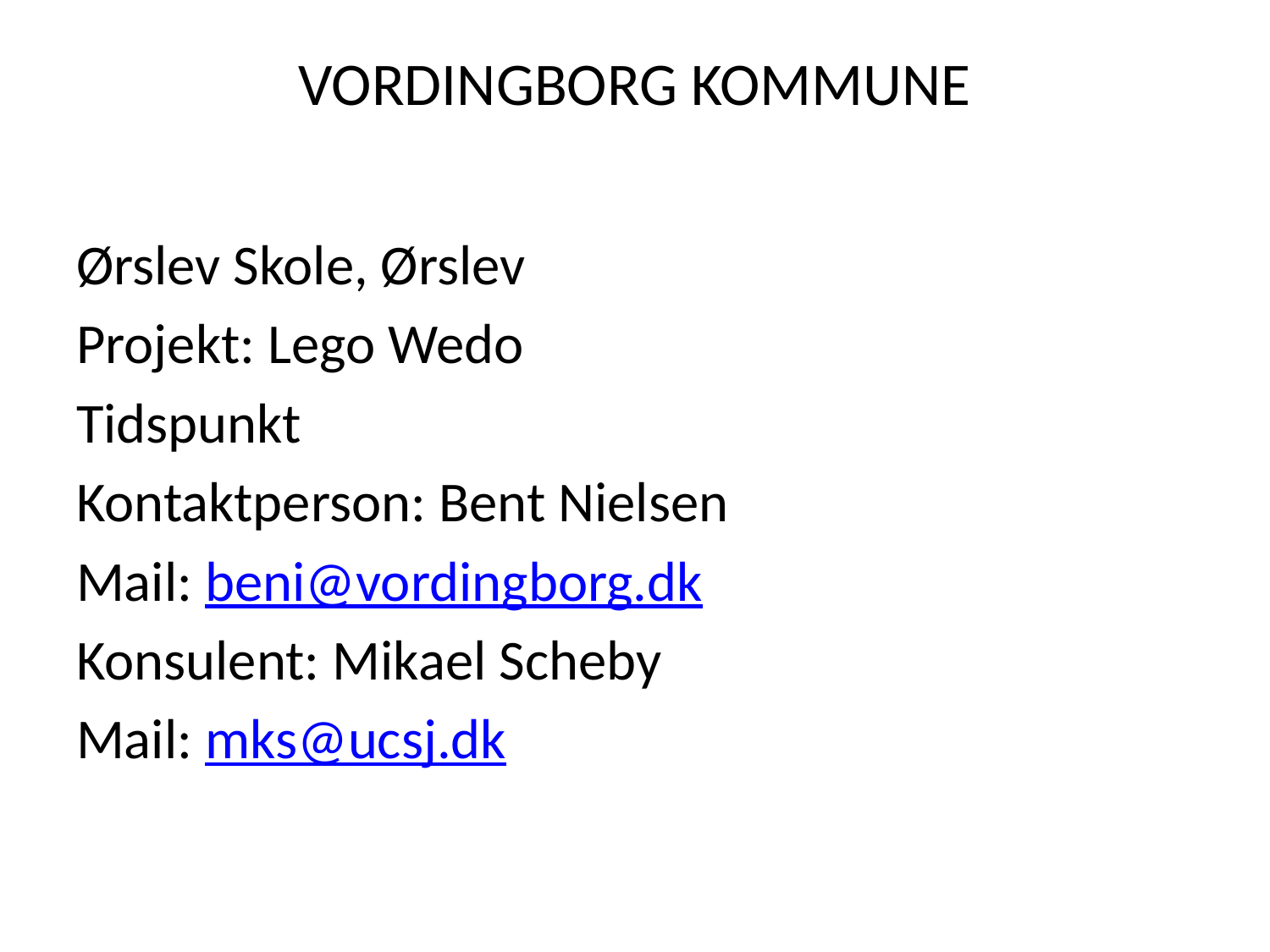

# VORDINGBORG KOMMUNE
Ørslev Skole, Ørslev
Projekt: Lego Wedo
Tidspunkt
Kontaktperson: Bent Nielsen
Mail: beni@vordingborg.dk
Konsulent: Mikael Scheby
Mail: mks@ucsj.dk